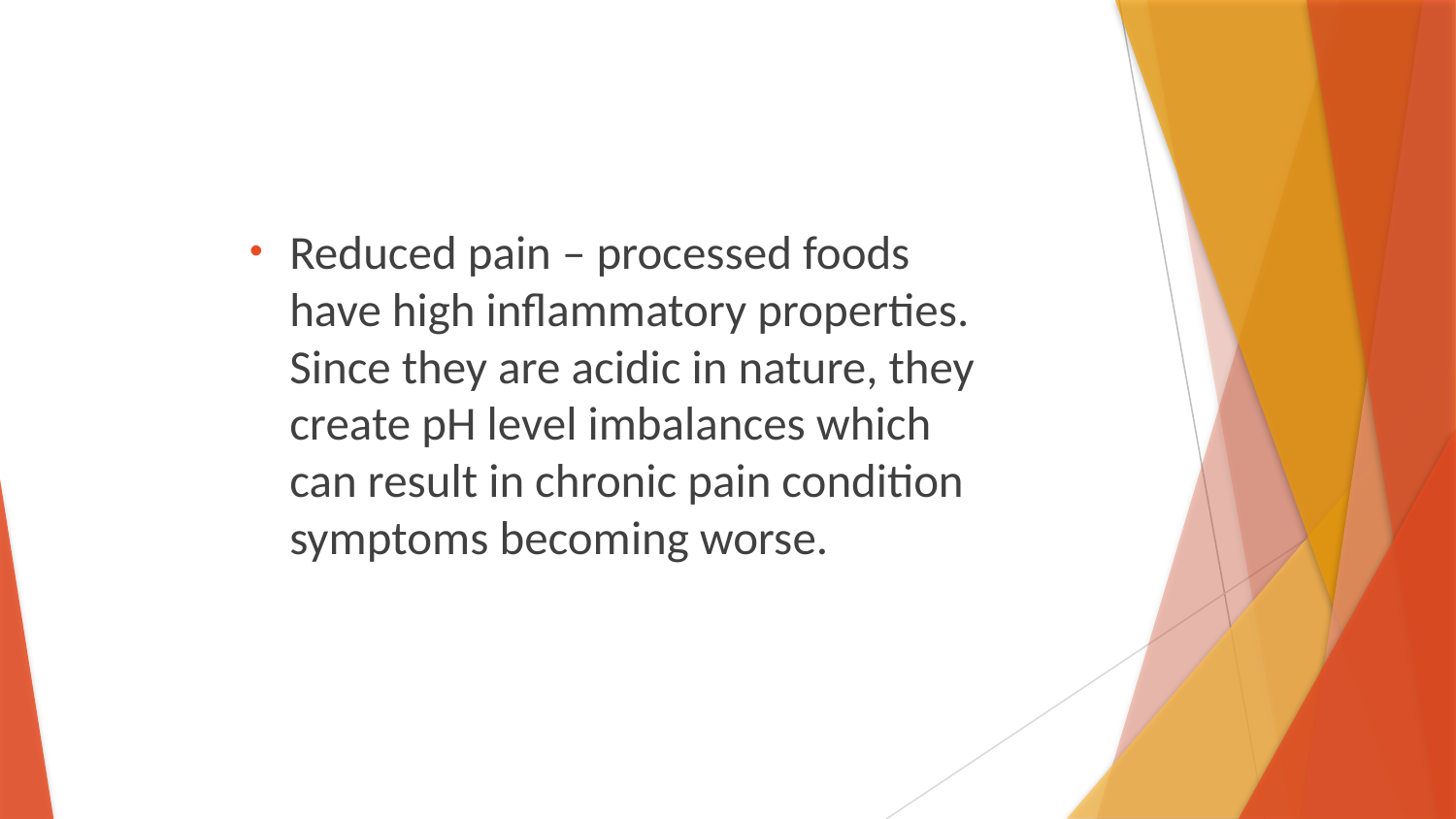

Reduced pain – processed foods have high inflammatory properties. Since they are acidic in nature, they create pH level imbalances which can result in chronic pain condition symptoms becoming worse.